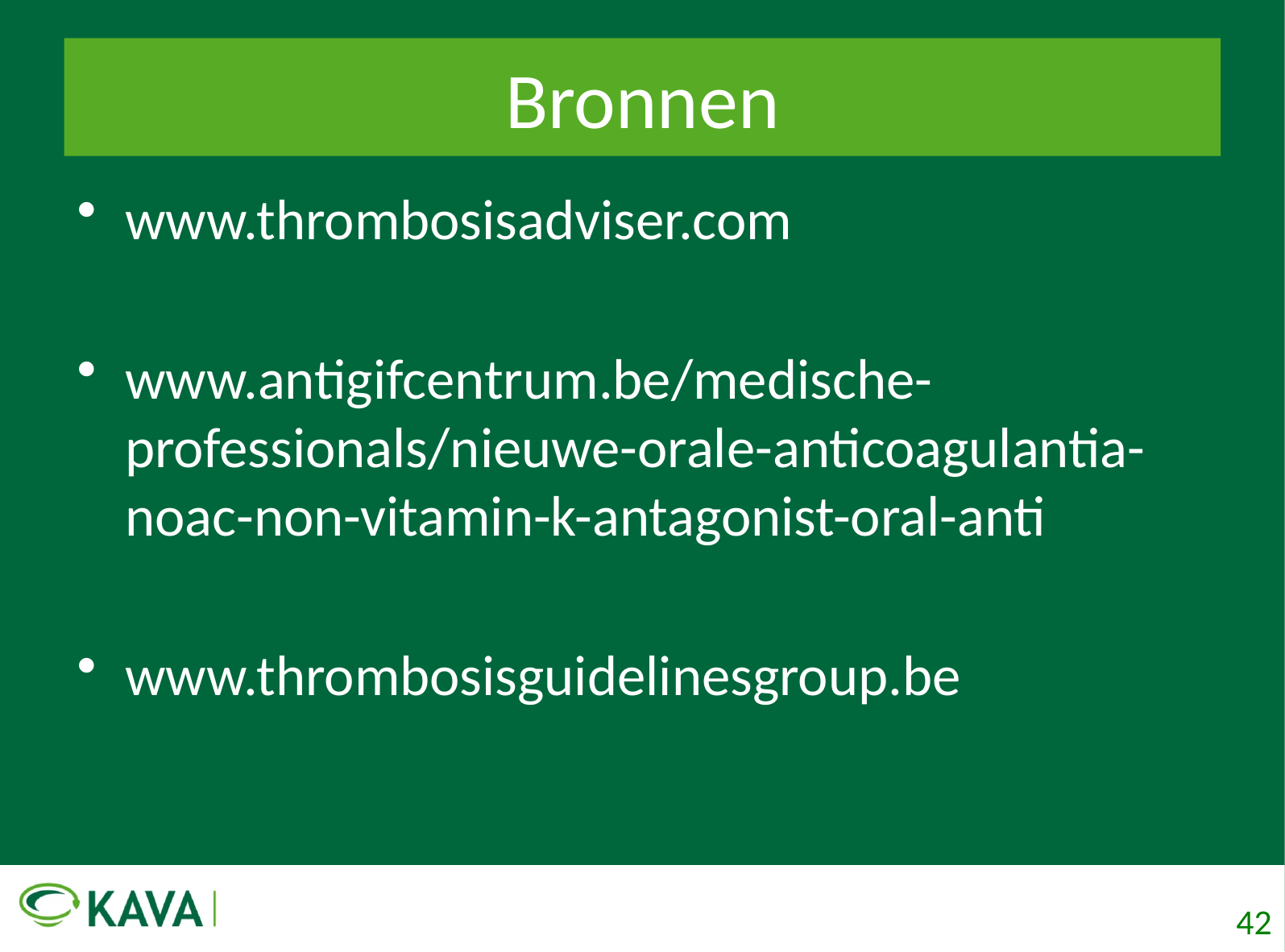

# Bronnen
www.thrombosisadviser.com

www.antigifcentrum.be/medische-professionals/nieuwe-orale-anticoagulantia-noac-non-vitamin-k-antagonist-oral-anti

www.thrombosisguidelinesgroup.be

Apr. Greet Desrumaux - 28/05/2015
42